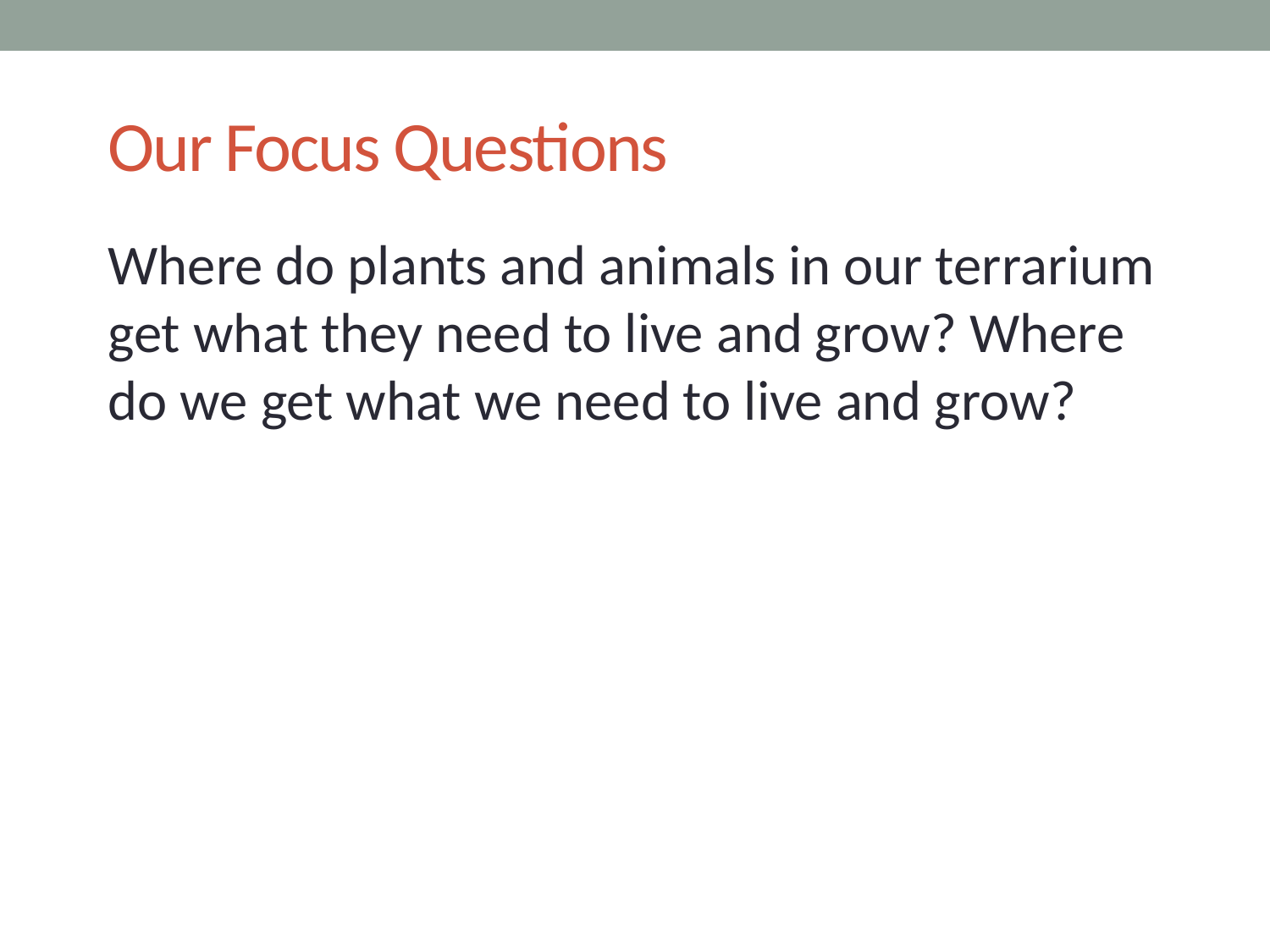

# Our Focus Questions
Where do plants and animals in our terrarium get what they need to live and grow? Where do we get what we need to live and grow?